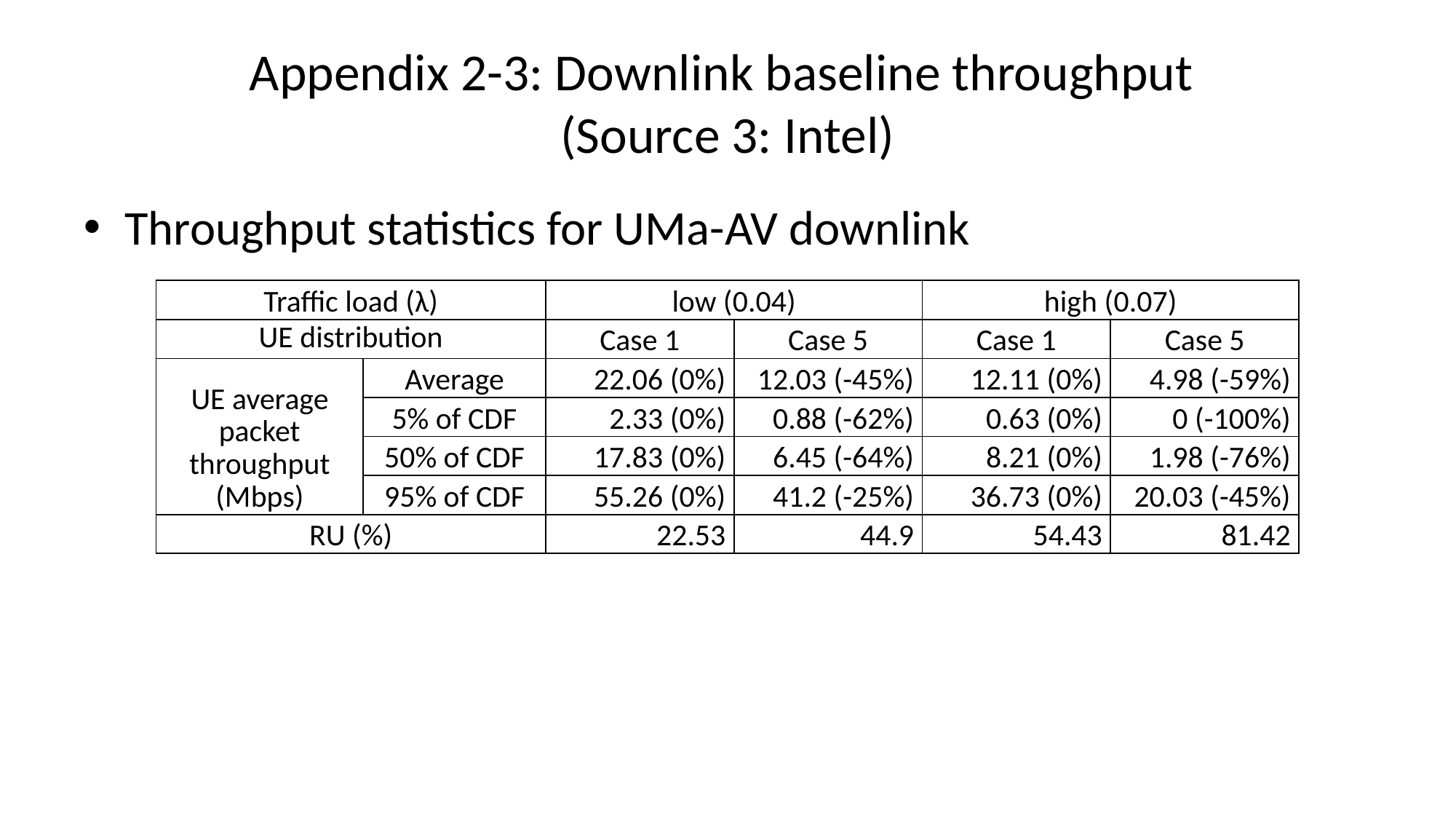

# Appendix 2-3: Downlink baseline throughput (Source 3: Intel)
Throughput statistics for UMa-AV downlink
| Traffic load (λ) |  | low (0.04) |  | high (0.07) |  |
| --- | --- | --- | --- | --- | --- |
| UE distribution |  | Case 1 | Case 5 | Case 1 | Case 5 |
| UE average packet throughput (Mbps) | Average | 22.06 (0%) | 12.03 (-45%) | 12.11 (0%) | 4.98 (-59%) |
|  | 5% of CDF | 2.33 (0%) | 0.88 (-62%) | 0.63 (0%) | 0 (-100%) |
|  | 50% of CDF | 17.83 (0%) | 6.45 (-64%) | 8.21 (0%) | 1.98 (-76%) |
|  | 95% of CDF | 55.26 (0%) | 41.2 (-25%) | 36.73 (0%) | 20.03 (-45%) |
| RU (%) |  | 22.53 | 44.9 | 54.43 | 81.42 |